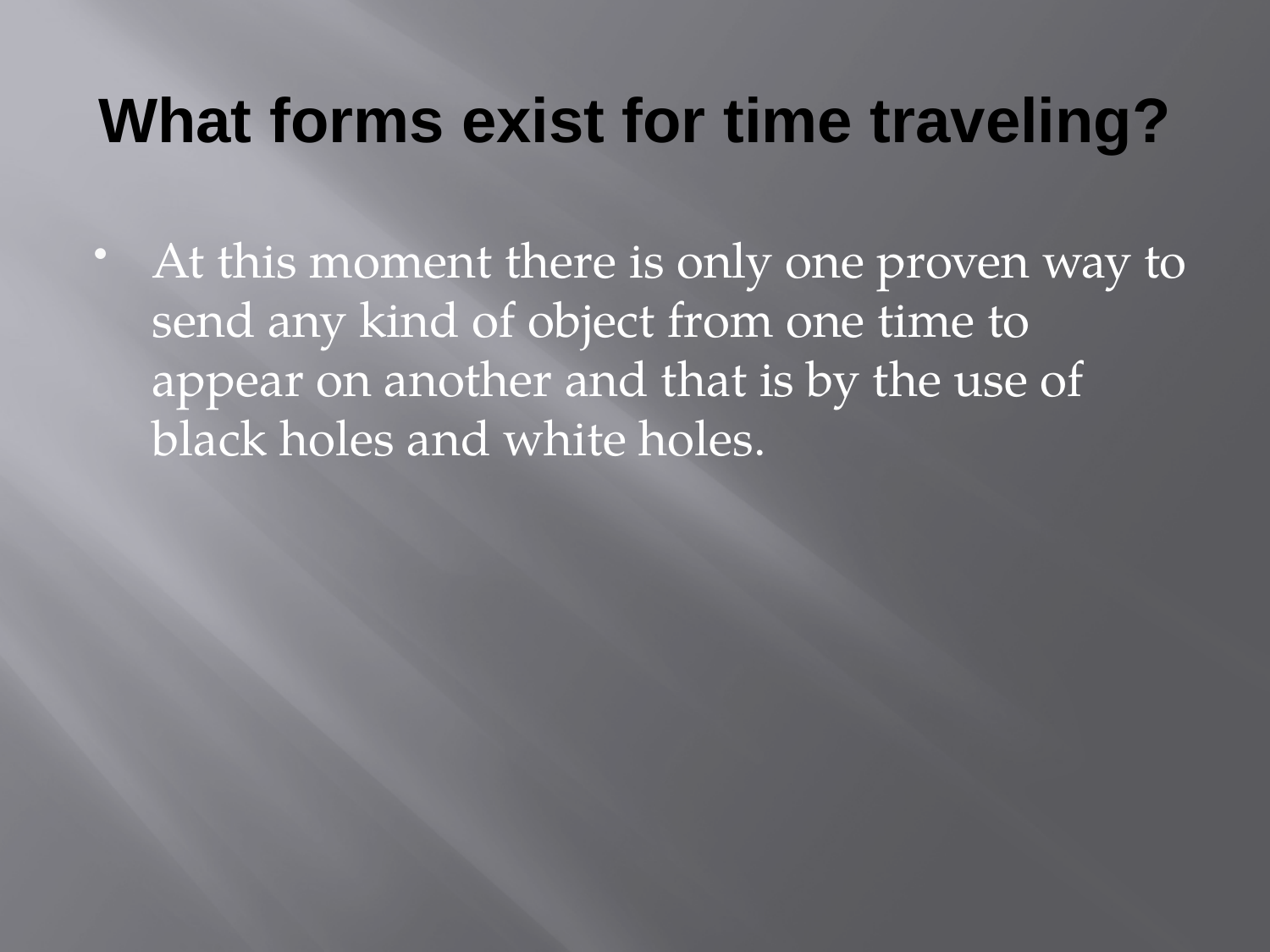

# What forms exist for time traveling?
At this moment there is only one proven way to send any kind of object from one time to appear on another and that is by the use of black holes and white holes.